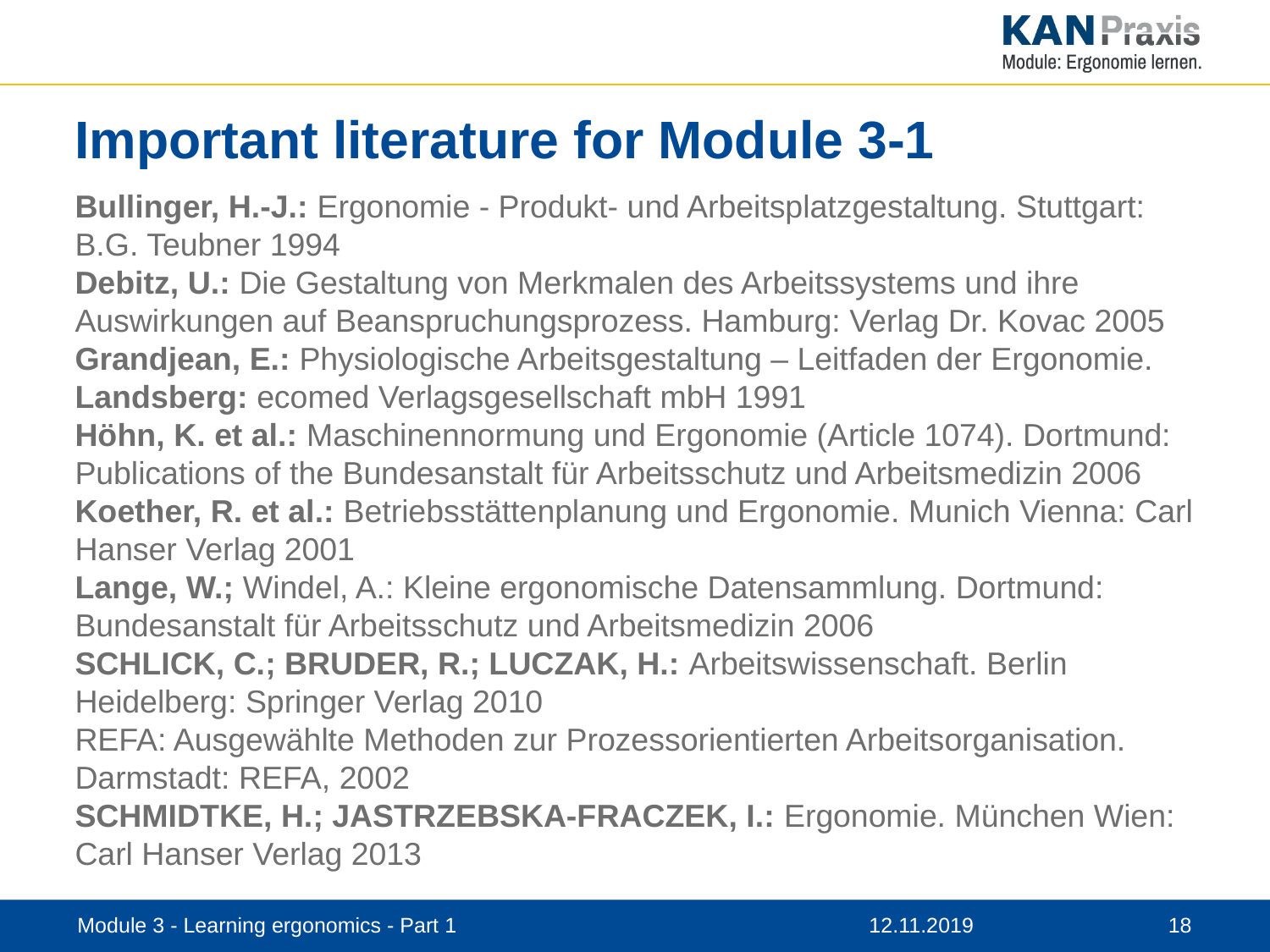

# Important literature for Module 3-1
Bullinger, H.-J.: Ergonomie - Produkt- und Arbeitsplatzgestaltung. Stuttgart: B.G. Teubner 1994
Debitz, U.: Die Gestaltung von Merkmalen des Arbeitssystems und ihre Auswirkungen auf Beanspruchungsprozess. Hamburg: Verlag Dr. Kovac 2005
Grandjean, E.: Physiologische Arbeitsgestaltung – Leitfaden der Ergonomie. Landsberg: ecomed Verlagsgesellschaft mbH 1991
Höhn, K. et al.: Maschinennormung und Ergonomie (Article 1074). Dortmund: Publications of the Bundesanstalt für Arbeitsschutz und Arbeitsmedizin 2006
Koether, R. et al.: Betriebsstättenplanung und Ergonomie. Munich Vienna: Carl Hanser Verlag 2001
Lange, W.; Windel, A.: Kleine ergonomische Datensammlung. Dortmund: Bundesanstalt für Arbeitsschutz und Arbeitsmedizin 2006
SCHLICK, C.; BRUDER, R.; LUCZAK, H.: Arbeitswissenschaft. Berlin Heidelberg: Springer Verlag 2010
REFA: Ausgewählte Methoden zur Prozessorientierten Arbeitsorganisation. Darmstadt: REFA, 2002
SCHMIDTKE, H.; JASTRZEBSKA-FRACZEK, I.: Ergonomie. München Wien: Carl Hanser Verlag 2013
Module 3 - Learning ergonomics - Part 1
12.11.2019
18